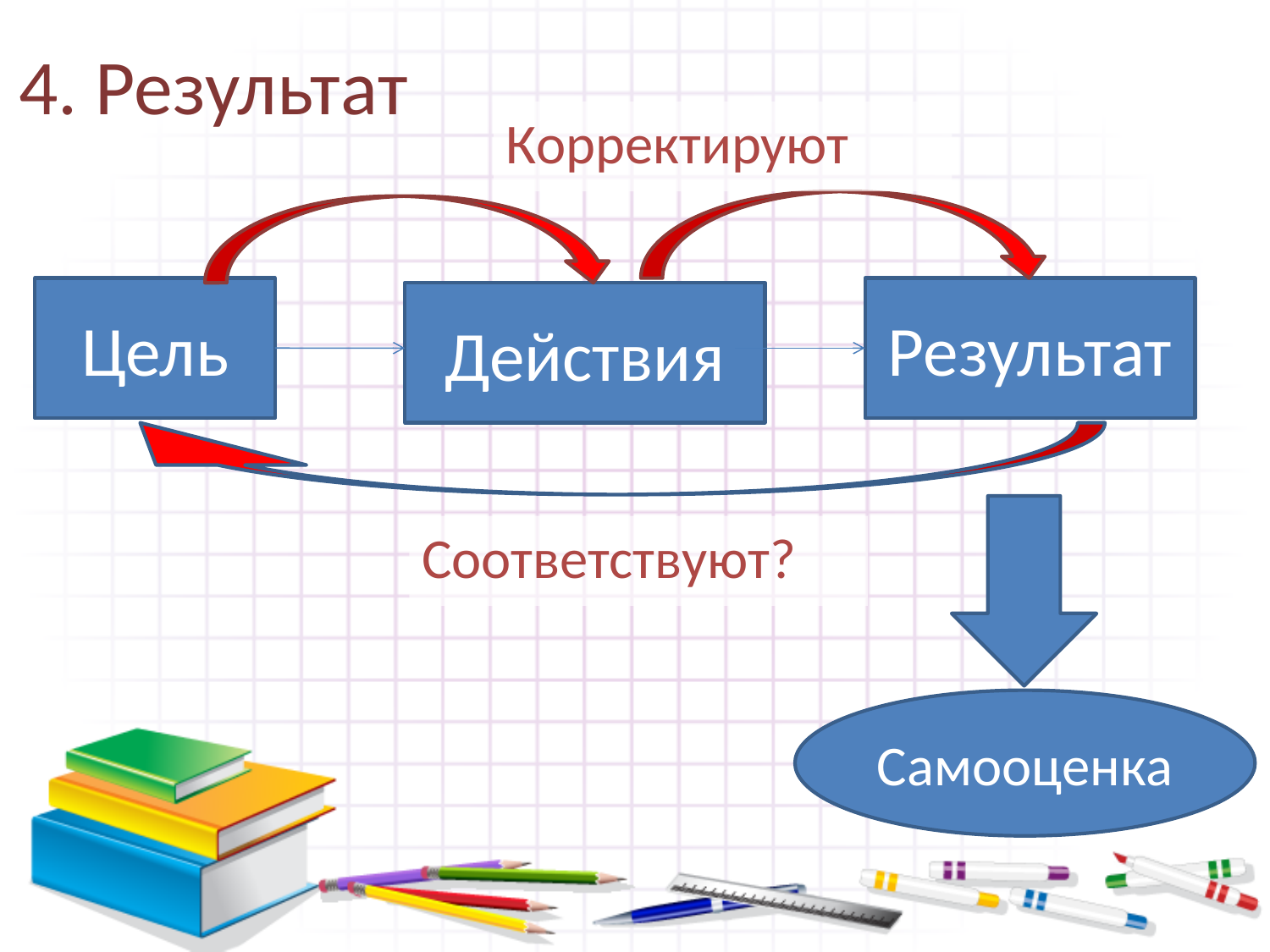

# 4. Результат
Корректируют

Цель
Результат
Действия

Соответствуют?
Самооценка